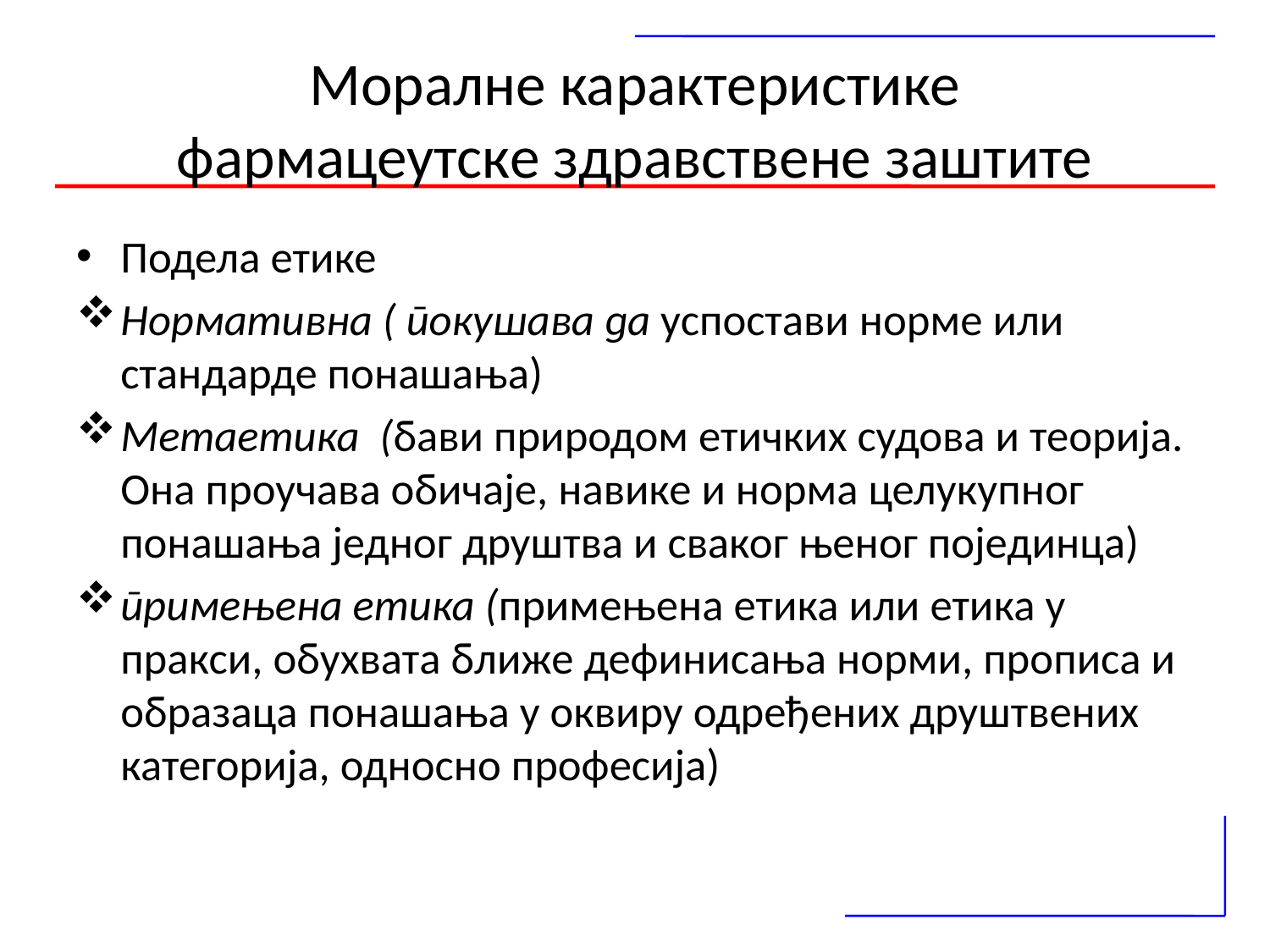

# Моралне карактеристике фармацеутске здравствене заштите
Подела етике
Нормативна ( покушава да успостави норме или стандарде понашања)
Метаетика  (бави природом етичких судова и теорија. Она проучава обичаје, навике и норма целукупног понашања једног друштва и сваког њеног појединца)
примењена етика (примењена етика или етика у пракси, обухвата ближе дефинисања норми, прописа и образаца понашања у оквиру одређених друштвених категорија, односно професија)